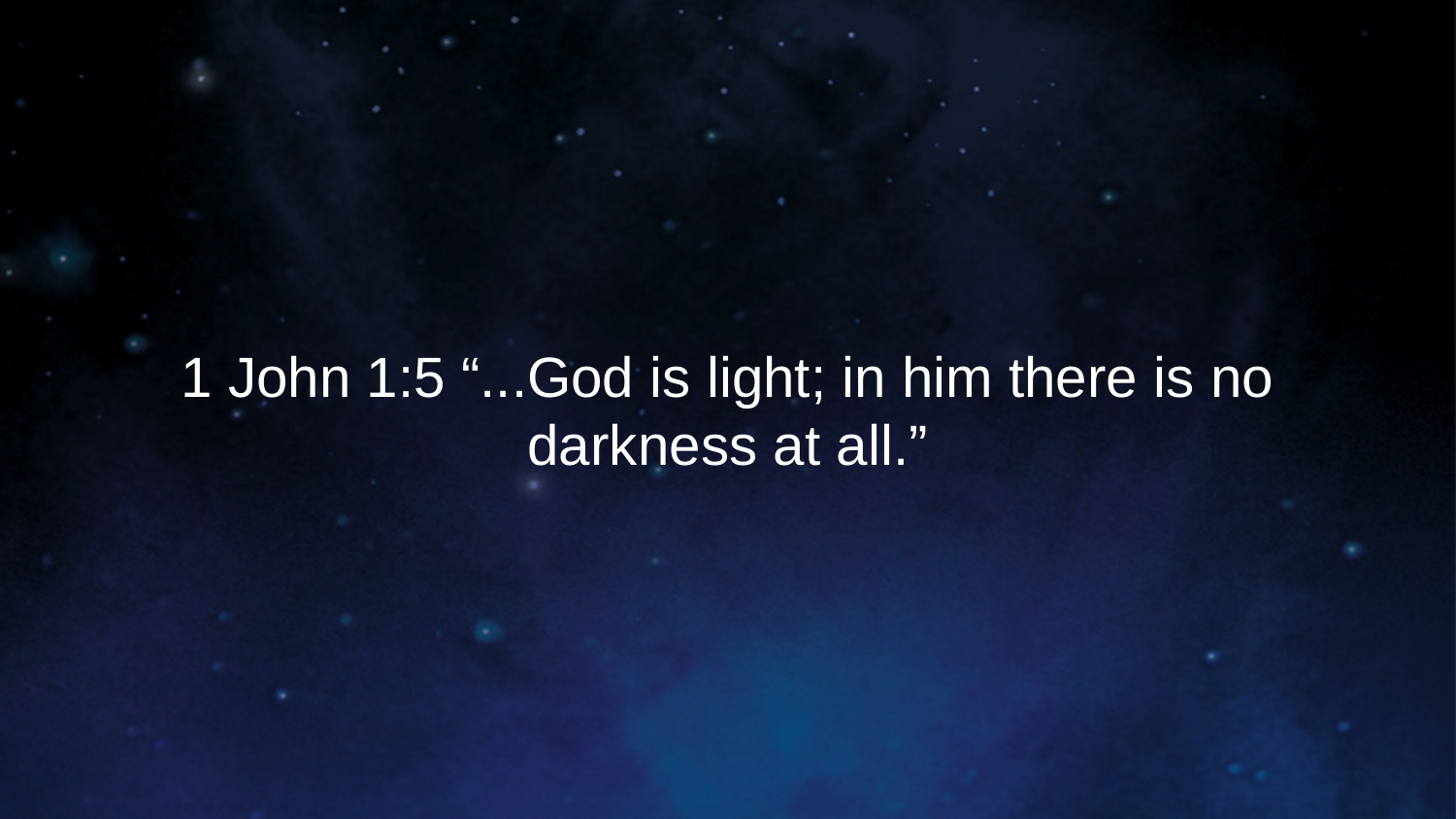

# 1 John 1:5 “...God is light; in him there is no darkness at all.”